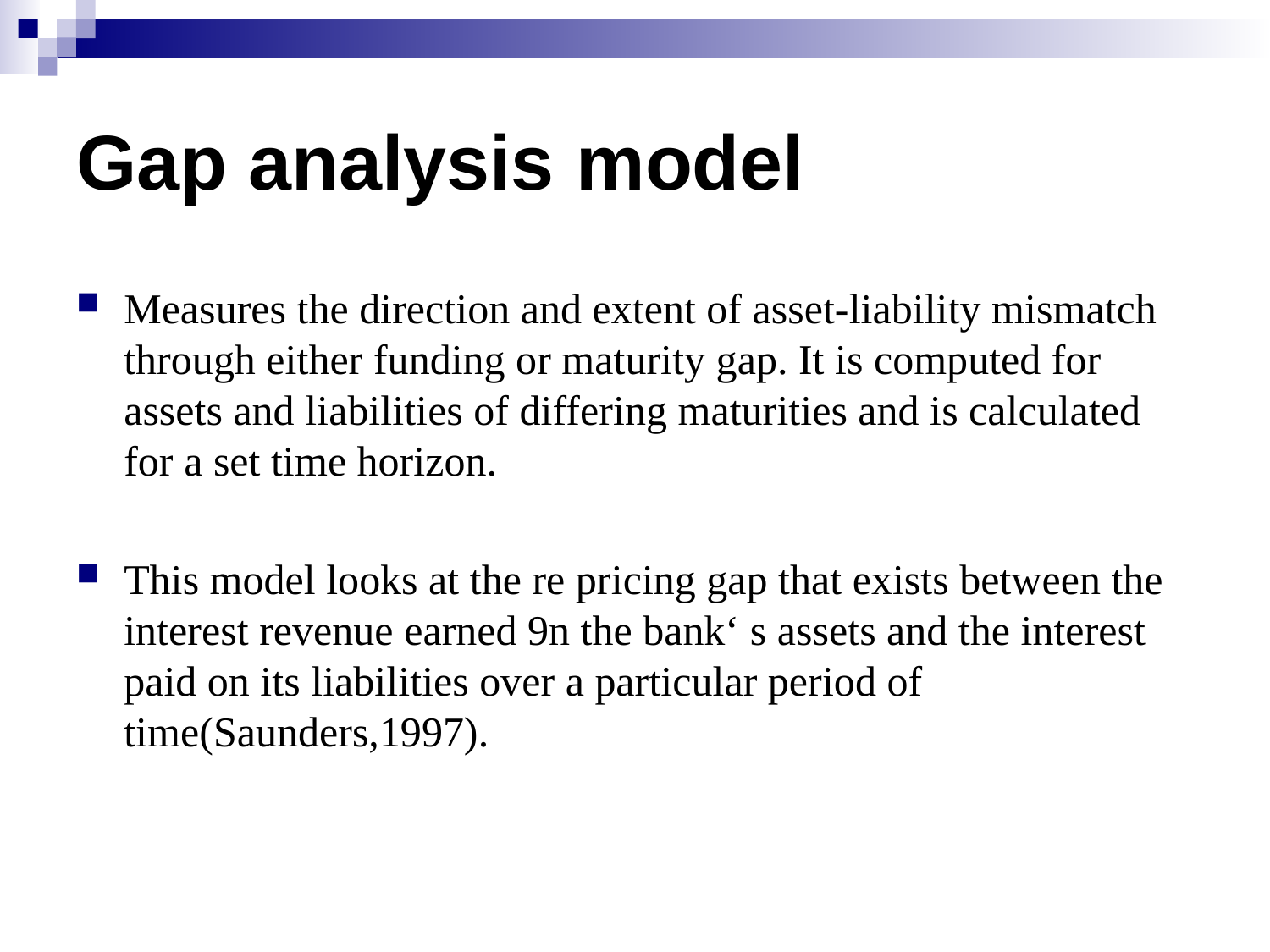

Gap analysis model
Measures the direction and extent of asset-liability mismatch through either funding or maturity gap. It is computed for assets and liabilities of differing maturities and is calculated for a set time horizon.

This model looks at the re pricing gap that exists between the interest revenue earned 9n the bank‘ s assets and the interest paid on its liabilities over a particular period of time(Saunders,1997).